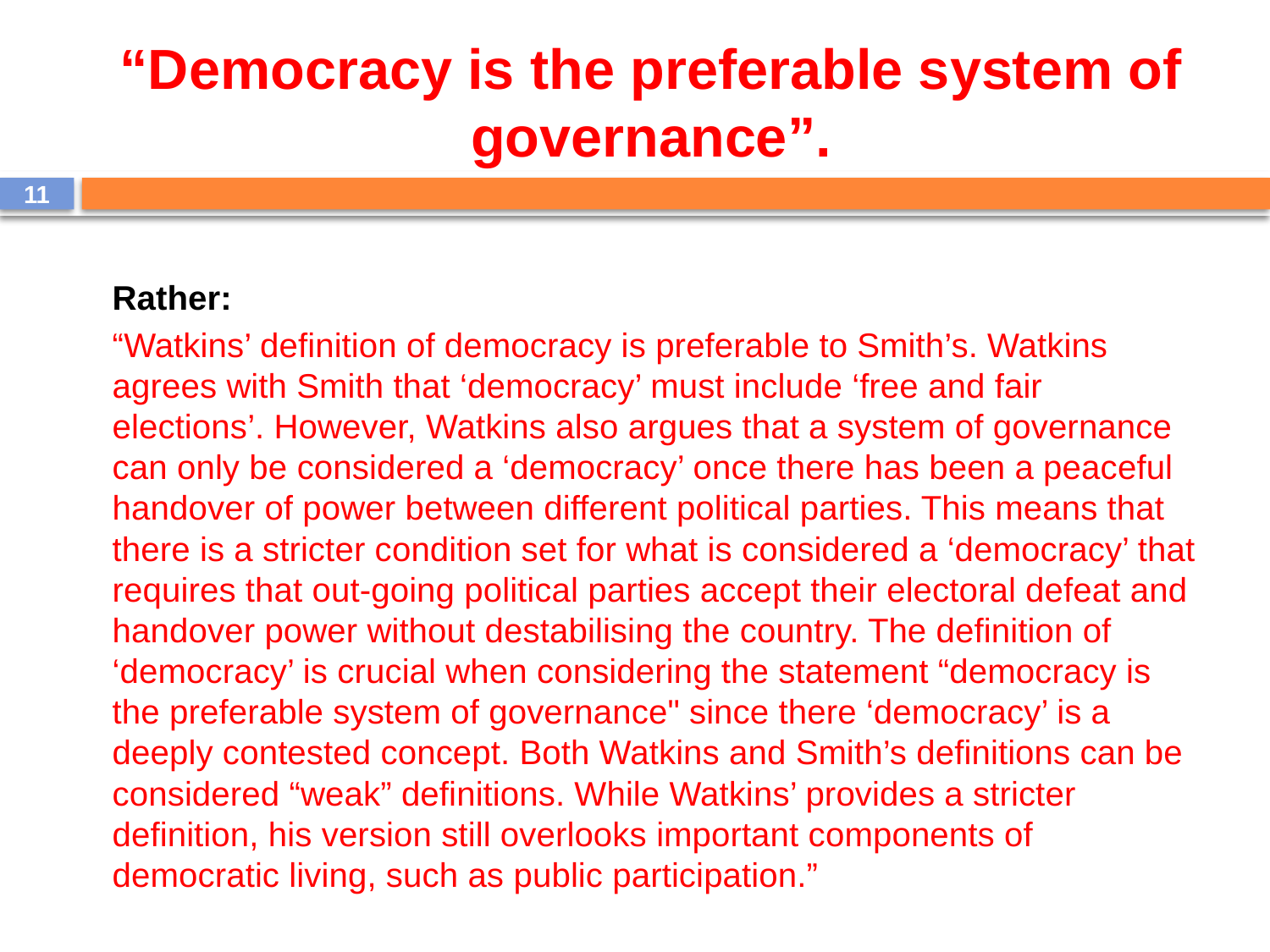

# “Democracy is the preferable system of governance”.
11

Rather:
“Watkins’ definition of democracy is preferable to Smith’s. Watkins agrees with Smith that ‘democracy’ must include ‘free and fair elections’. However, Watkins also argues that a system of governance can only be considered a ‘democracy’ once there has been a peaceful handover of power between different political parties. This means that there is a stricter condition set for what is considered a ‘democracy’ that requires that out-going political parties accept their electoral defeat and handover power without destabilising the country. The definition of ‘democracy’ is crucial when considering the statement “democracy is the preferable system of governance" since there ‘democracy’ is a deeply contested concept. Both Watkins and Smith’s definitions can be considered “weak” definitions. While Watkins’ provides a stricter definition, his version still overlooks important components of democratic living, such as public participation.”